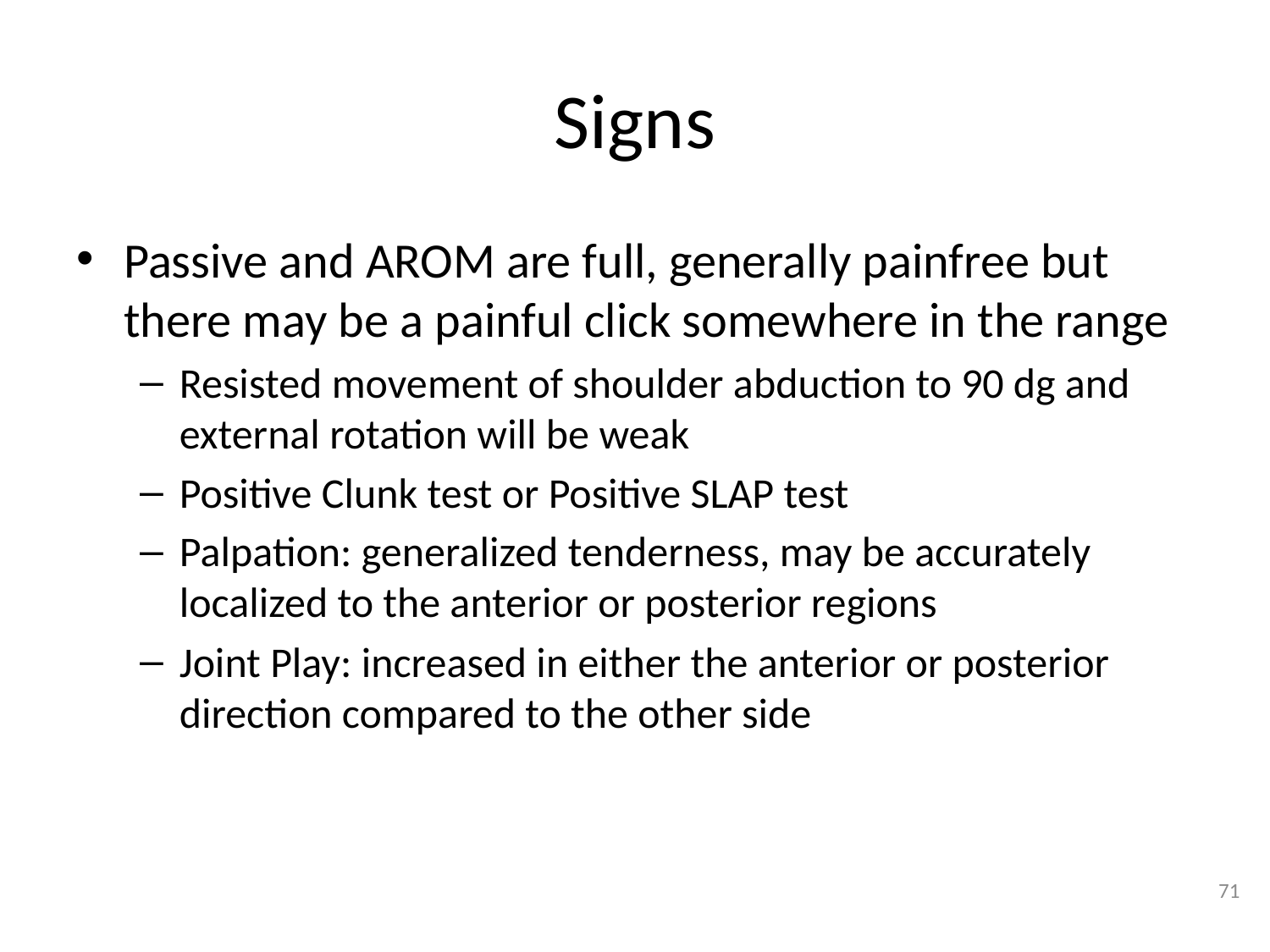

# Signs
Passive and AROM are full, generally painfree but there may be a painful click somewhere in the range
Resisted movement of shoulder abduction to 90 dg and external rotation will be weak
Positive Clunk test or Positive SLAP test
Palpation: generalized tenderness, may be accurately localized to the anterior or posterior regions
Joint Play: increased in either the anterior or posterior direction compared to the other side

71